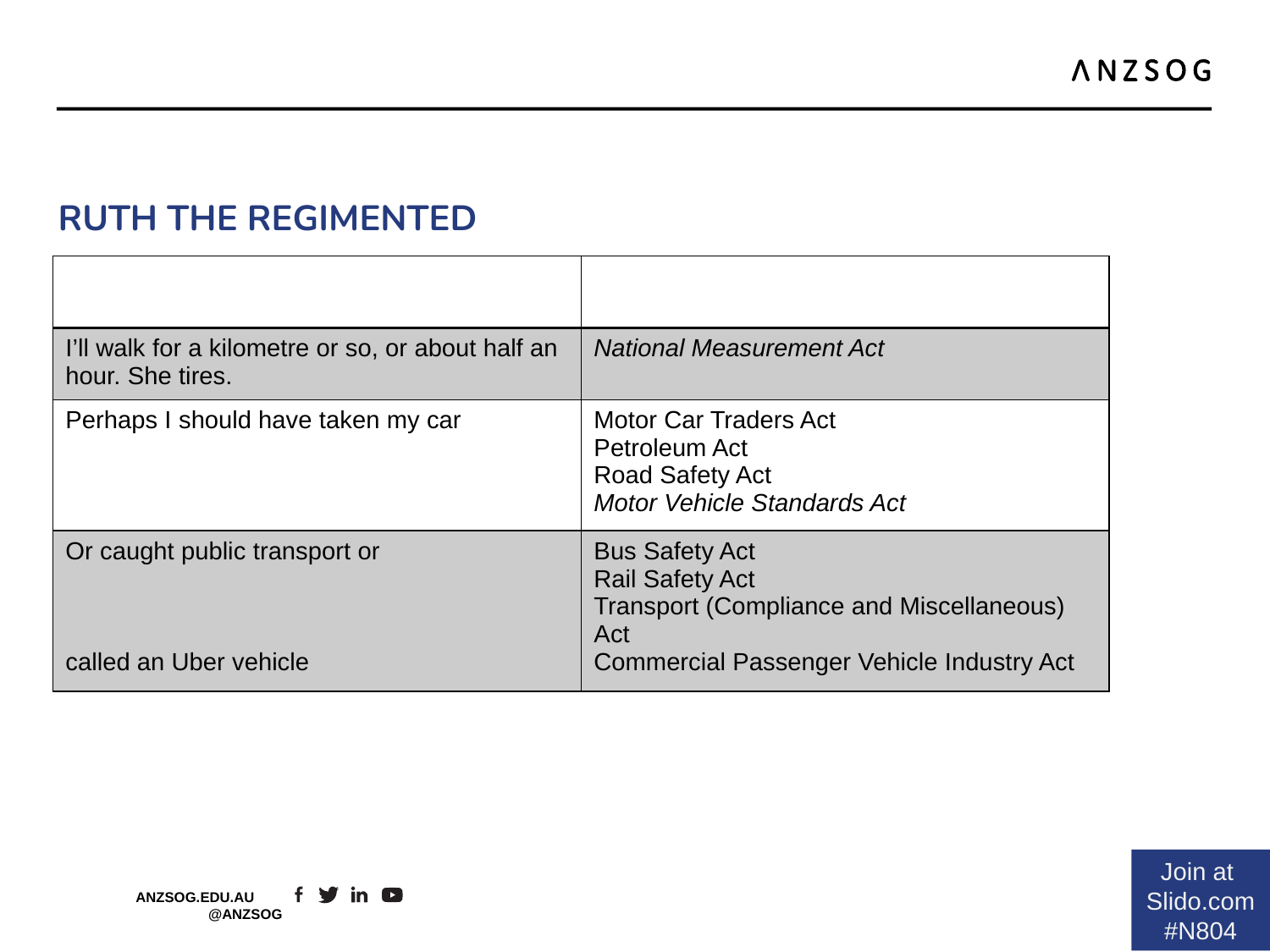

# RUTH the regimented
|  |  |
| --- | --- |
| I’ll walk for a kilometre or so, or about half an hour. She tires. | National Measurement Act |
| Perhaps I should have taken my car | Motor Car Traders Act Petroleum Act Road Safety Act Motor Vehicle Standards Act |
| Or caught public transport or called an Uber vehicle | Bus Safety Act Rail Safety Act Transport (Compliance and Miscellaneous) Act Commercial Passenger Vehicle Industry Act |
Join at
Slido.com
#N804